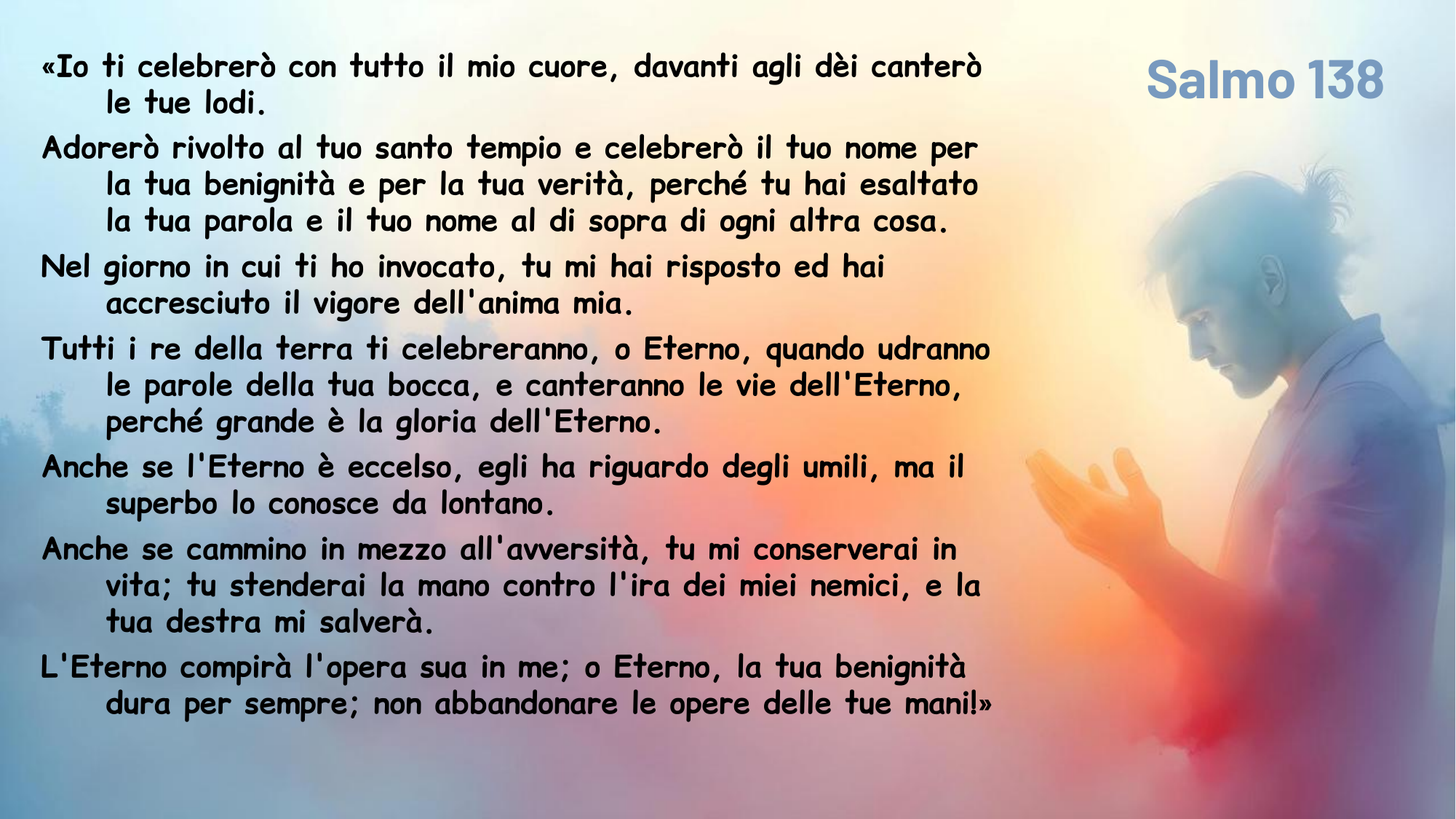

Salmo 138
«Io ti celebrerò con tutto il mio cuore, davanti agli dèi canterò le tue lodi.
Adorerò rivolto al tuo santo tempio e celebrerò il tuo nome per la tua benignità e per la tua verità, perché tu hai esaltato la tua parola e il tuo nome al di sopra di ogni altra cosa.
Nel giorno in cui ti ho invocato, tu mi hai risposto ed hai accresciuto il vigore dell'anima mia.
Tutti i re della terra ti celebreranno, o Eterno, quando udranno le parole della tua bocca, e canteranno le vie dell'Eterno, perché grande è la gloria dell'Eterno.
Anche se l'Eterno è eccelso, egli ha riguardo degli umili, ma il superbo lo conosce da lontano.
Anche se cammino in mezzo all'avversità, tu mi conserverai in vita; tu stenderai la mano contro l'ira dei miei nemici, e la tua destra mi salverà.
L'Eterno compirà l'opera sua in me; o Eterno, la tua benignità dura per sempre; non abbandonare le opere delle tue mani!»